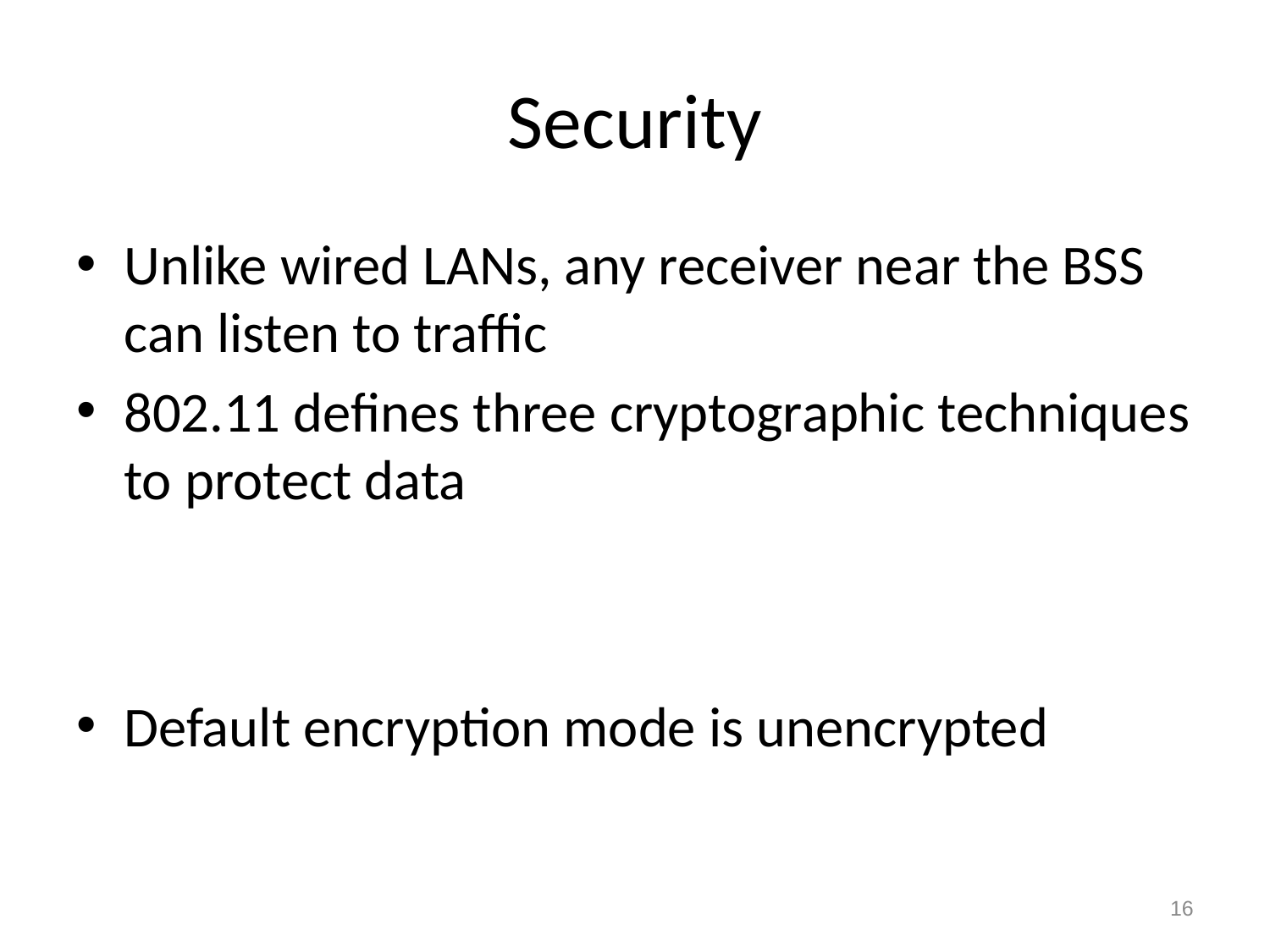

# Security
Unlike wired LANs, any receiver near the BSS can listen to traffic
802.11 defines three cryptographic techniques to protect data

Default encryption mode is unencrypted
16